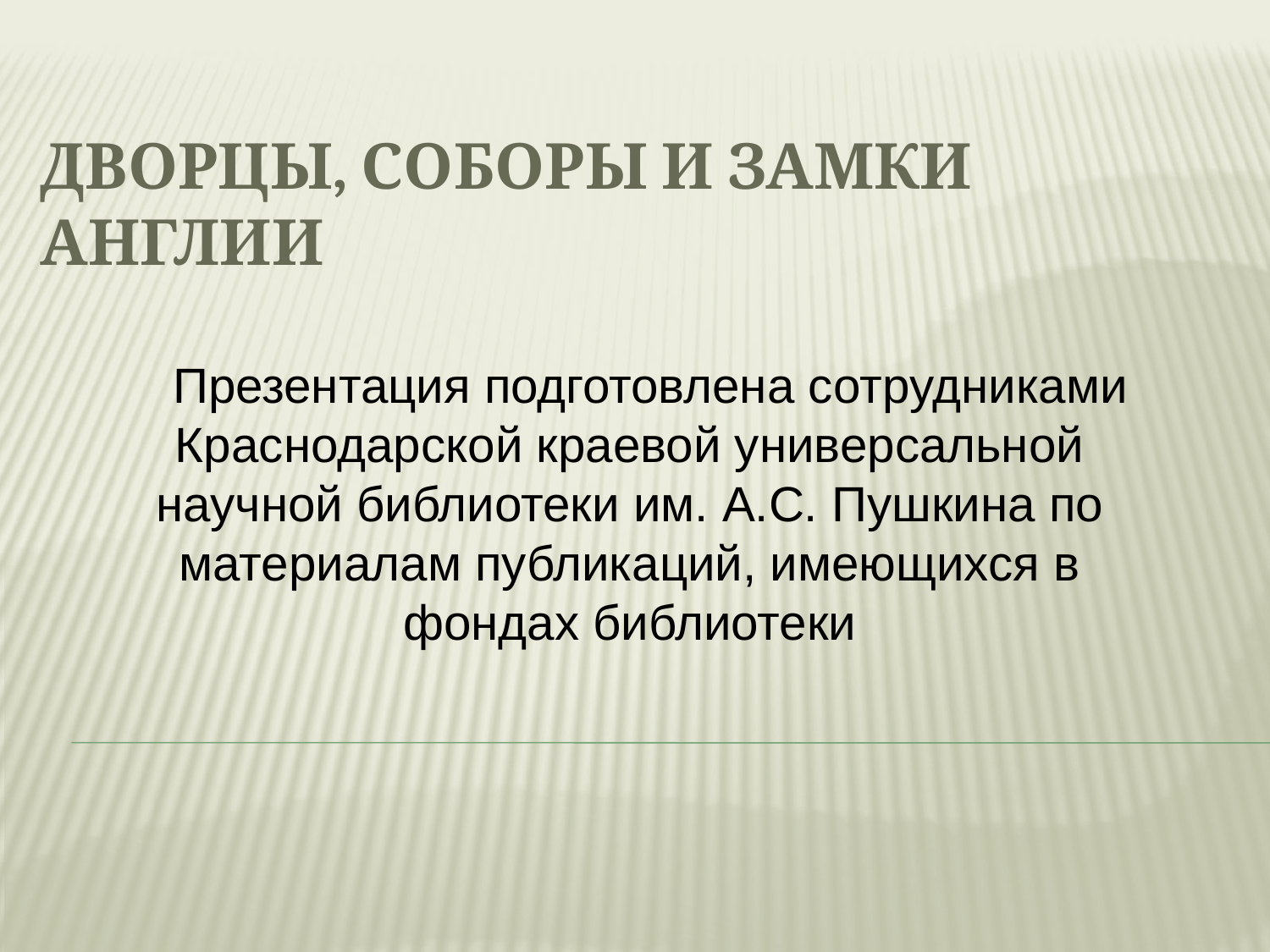

# Дворцы, соборы и замки Англии

   Презентация подготовлена сотрудниками Краснодарской краевой универсальной научной библиотеки им. А.С. Пушкина по материалам публикаций, имеющихся в фондах библиотеки